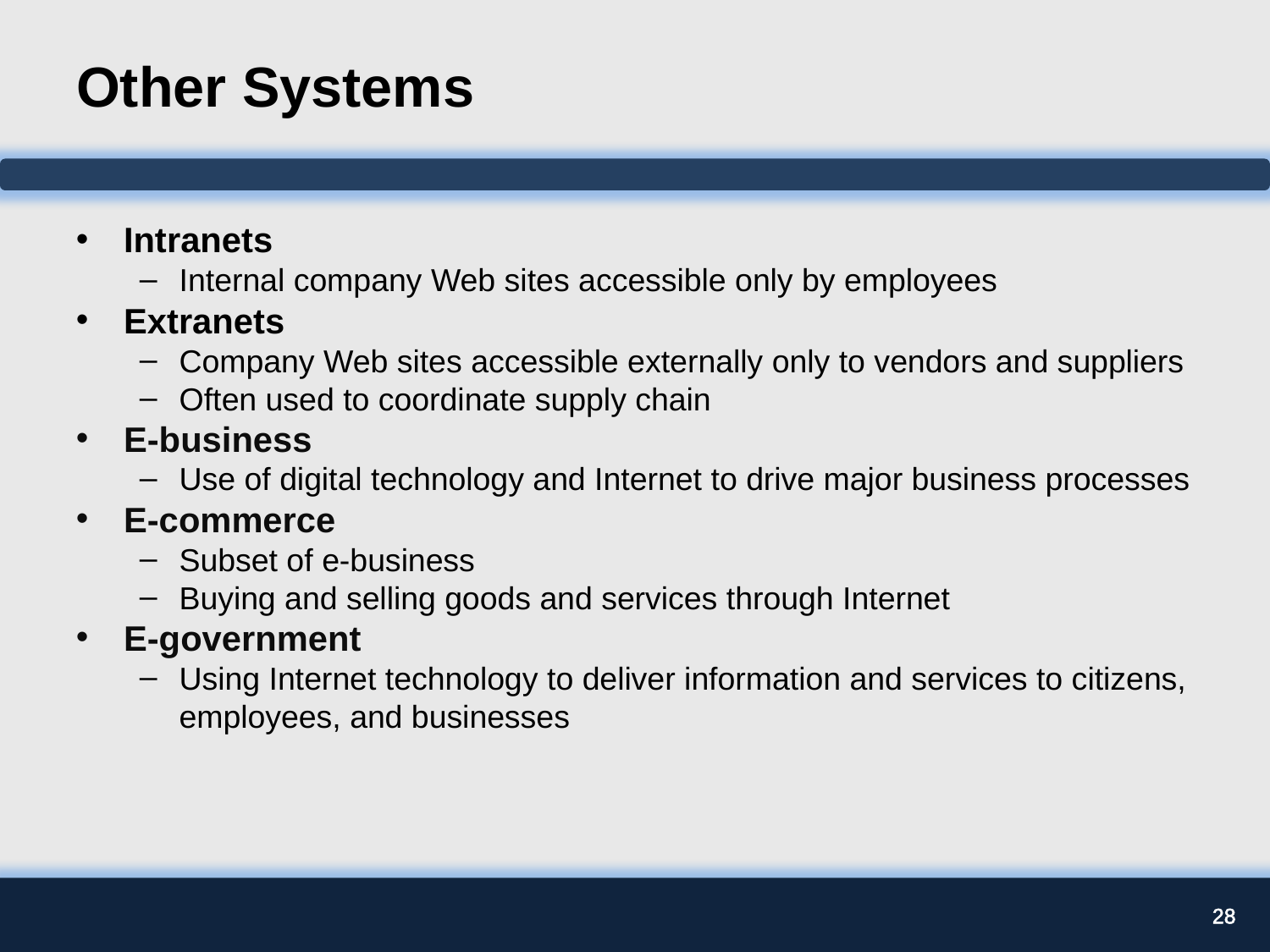

# Other Systems
Intranets
Internal company Web sites accessible only by employees
Extranets
Company Web sites accessible externally only to vendors and suppliers
Often used to coordinate supply chain
E-business
Use of digital technology and Internet to drive major business processes
E-commerce
Subset of e-business
Buying and selling goods and services through Internet
E-government
Using Internet technology to deliver information and services to citizens, employees, and businesses

28